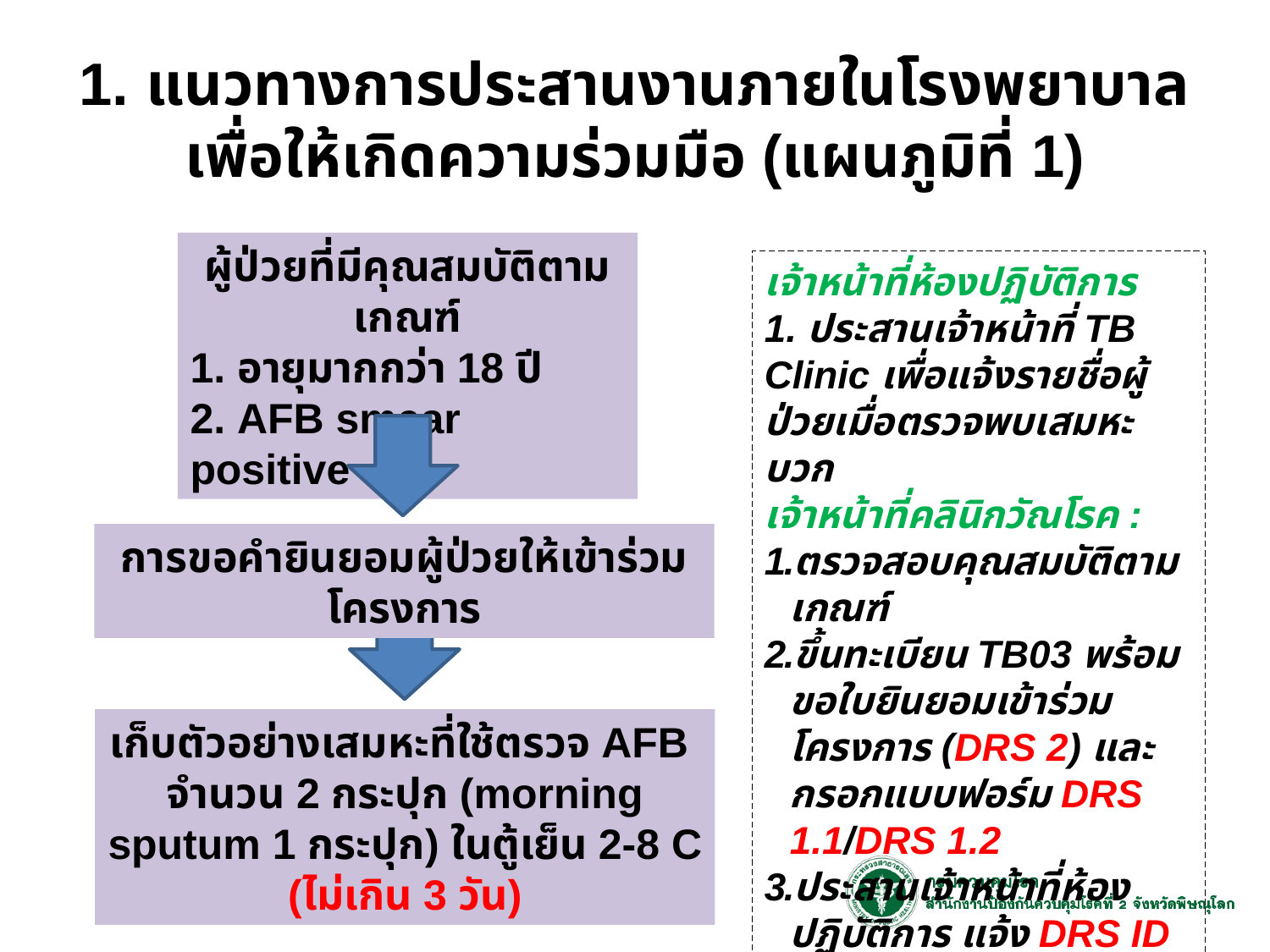

# 1. แนวทางการประสานงานภายในโรงพยาบาล เพื่อให้เกิดความร่วมมือ (แผนภูมิที่ 1)
ผู้ป่วยที่มีคุณสมบัติตามเกณฑ์
1. อายุมากกว่า 18 ปี
2. AFB smear positive
เจ้าหน้าที่ห้องปฏิบัติการ
1. ประสานเจ้าหน้าที่ TB Clinic เพื่อแจ้งรายชื่อผู้ป่วยเมื่อตรวจพบเสมหะบวก
เจ้าหน้าที่คลินิกวัณโรค :
ตรวจสอบคุณสมบัติตามเกณฑ์
ขึ้นทะเบียน TB03 พร้อมขอใบยินยอมเข้าร่วมโครงการ (DRS 2) และกรอกแบบฟอร์ม DRS 1.1/DRS 1.2
ประสานเจ้าหน้าที่ห้องปฏิบัติการ แจ้ง DRS ID Number พร้อมกรอก แบบฟอร์ม DRS 5 ในส่วนที่ 1 และ 2

การขอคำยินยอมผู้ป่วยให้เข้าร่วมโครงการ

เก็บตัวอย่างเสมหะที่ใช้ตรวจ AFB
จำนวน 2 กระปุก (morning sputum 1 กระปุก) ในตู้เย็น 2-8 C (ไม่เกิน 3 วัน)